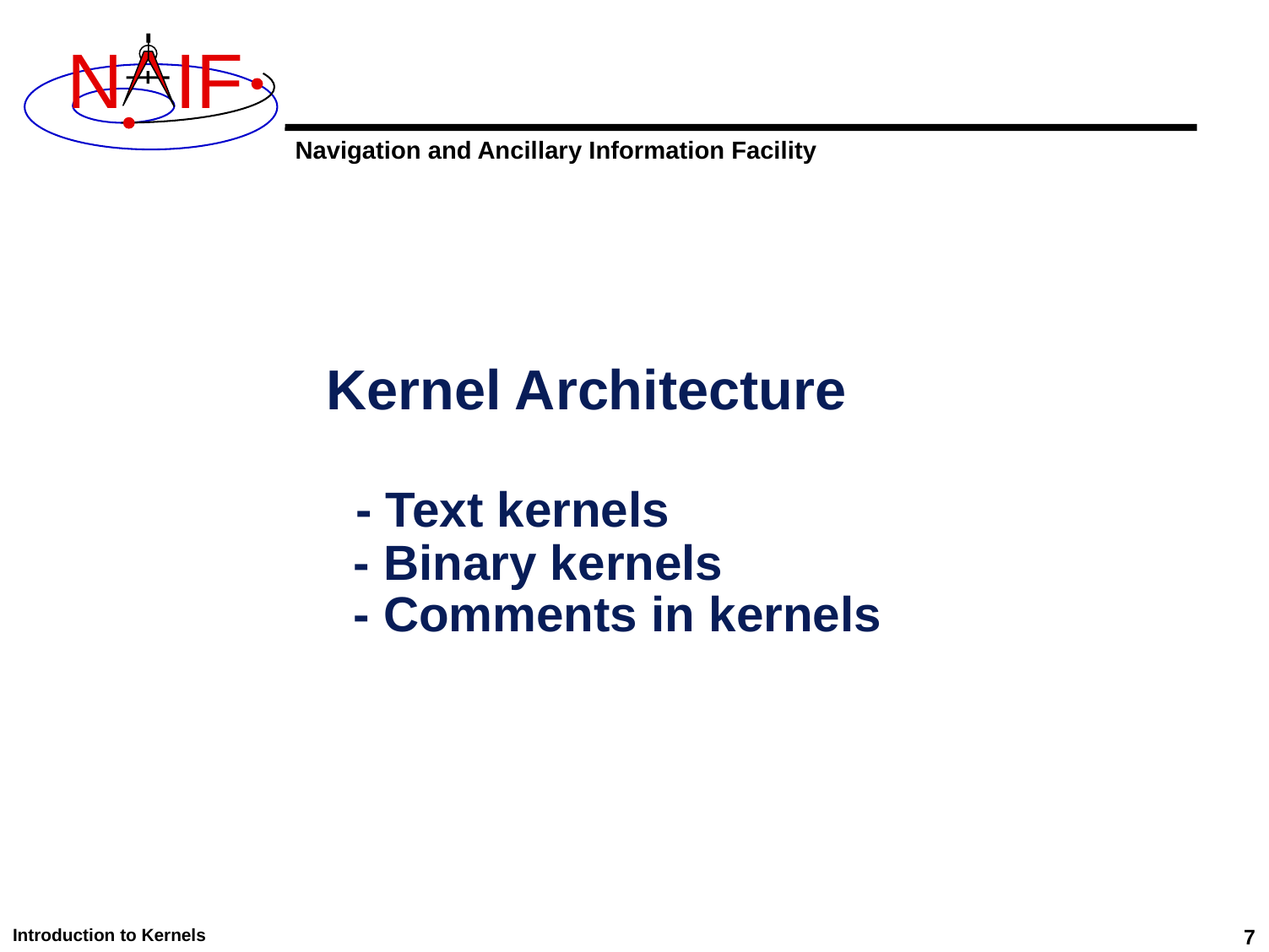

# Kernel Architecture - Text kernels - Binary kernels - Comments in kernels
Introduction to Kernels
7